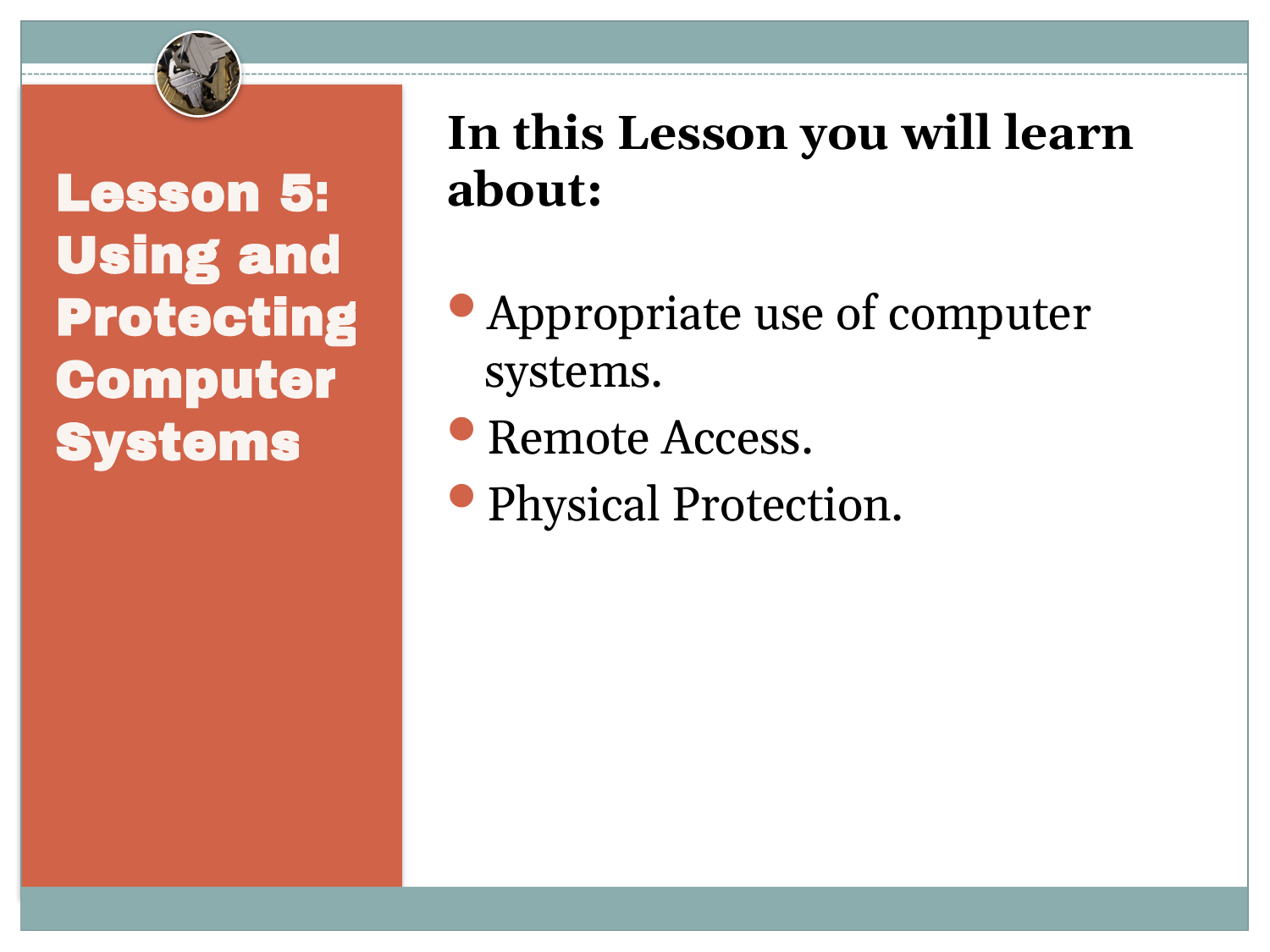

In this Lesson you will learn about:
Appropriate use of computer systems.
Remote Access.
Physical Protection.
# Lesson 5: Using and Protecting Computer Systems